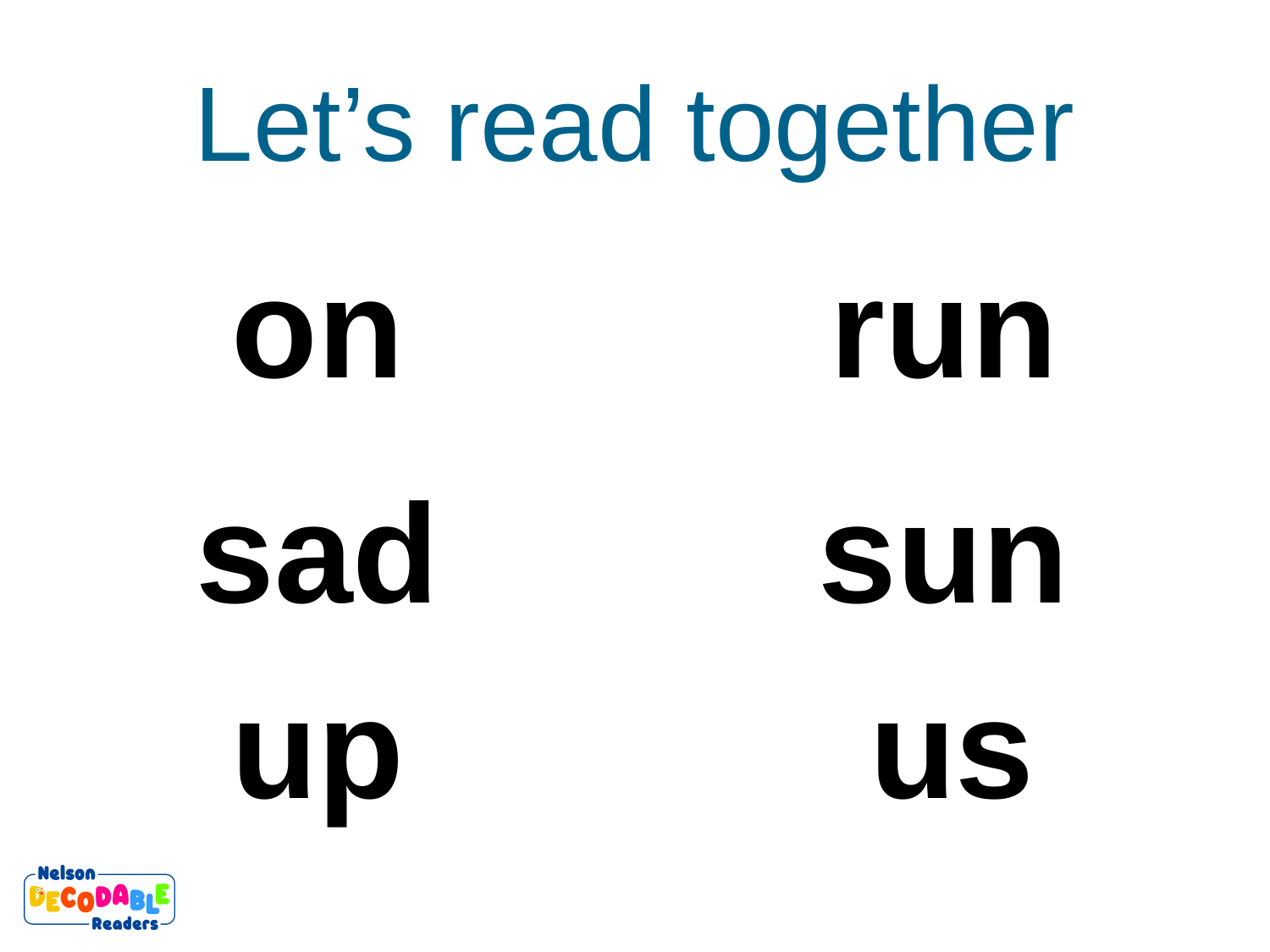

Let’s read together
on
run
sad
sun
us
up